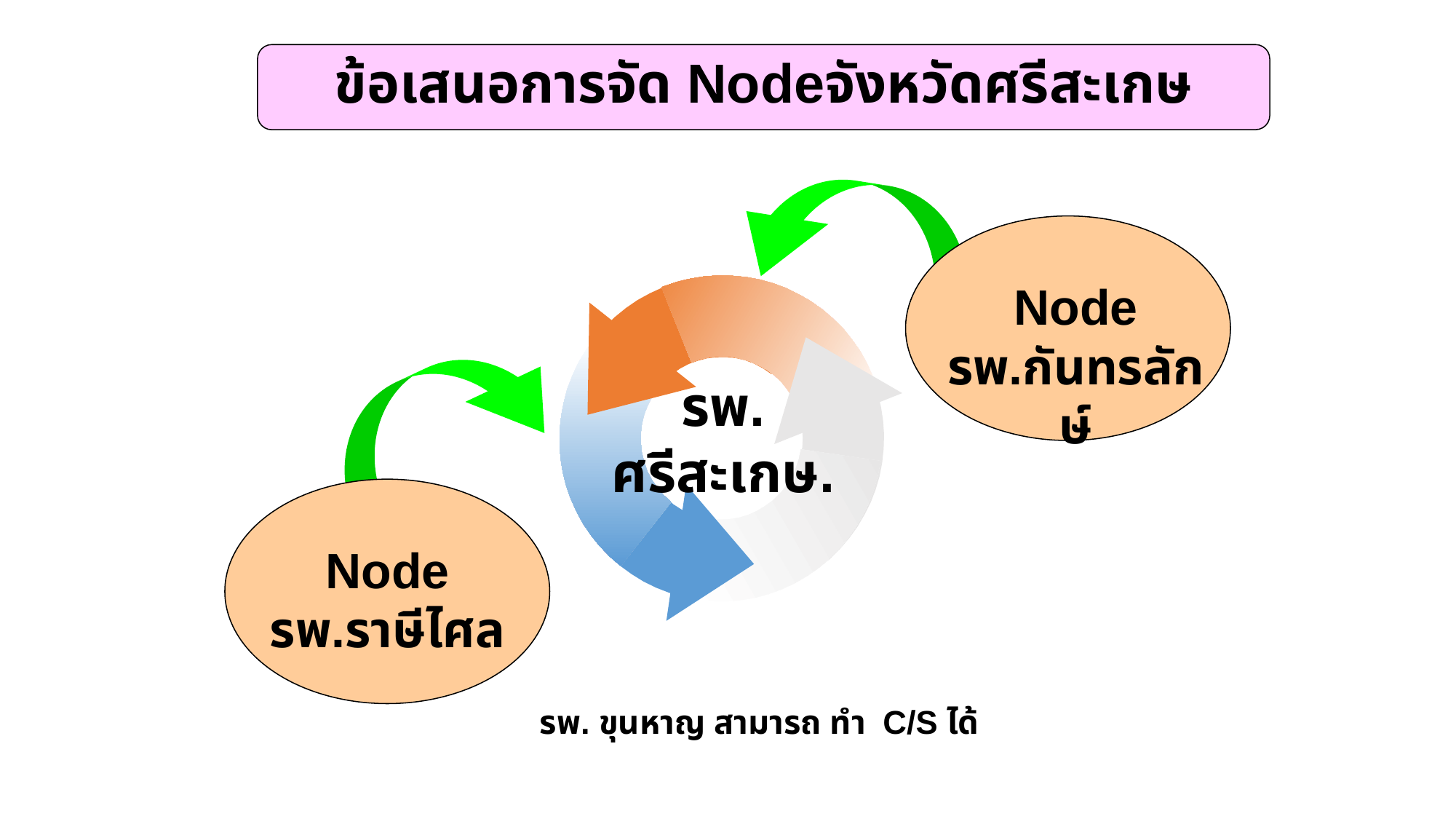

ข้อเสนอการจัด Nodeจังหวัดศรีสะเกษ

Node
รพ.กันทรลักษ์

รพ.
ศรีสะเกษ.

Node
รพ.ราษีไศล
รพ. ขุนหาญ สามารถ ทำ  C/S ได้